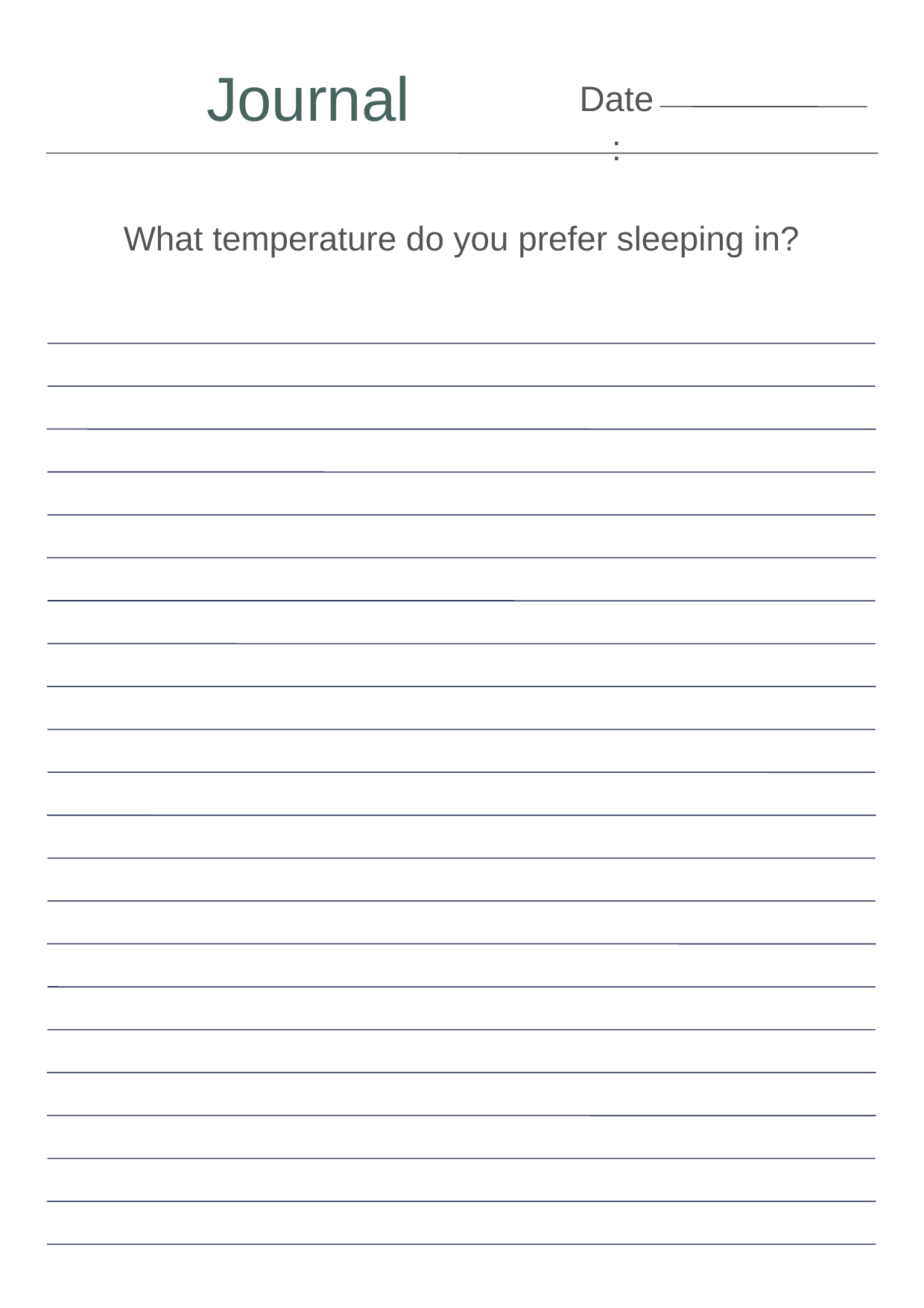

Journal
Date:

What temperature do you prefer sleeping in?